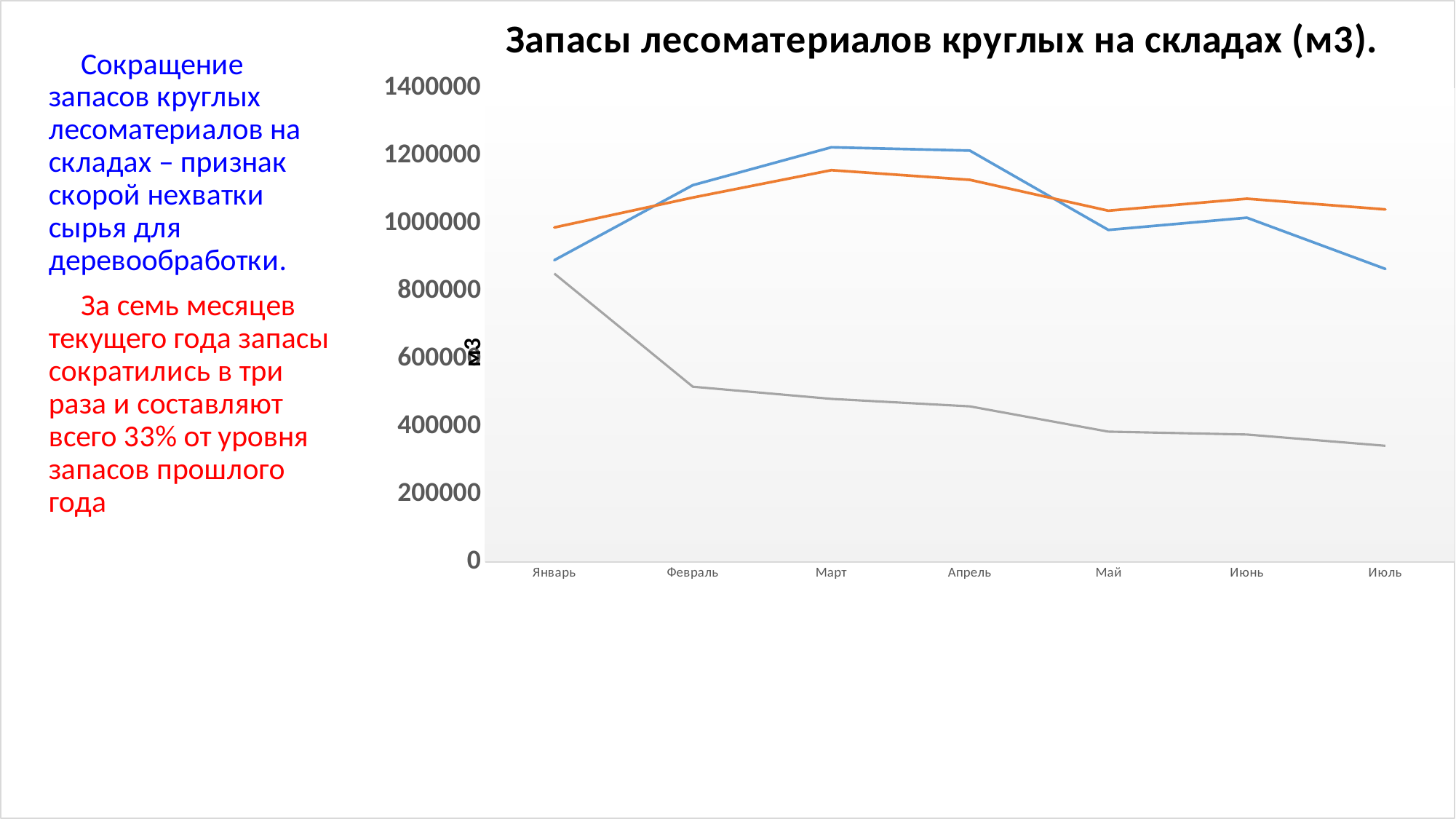

### Chart: Запасы лесоматериалов круглых на складах (м3).

| Category | Остатки лесоматериалов круглых на складах (м3) 2021 год. | Остатки лесоматериалов круглых на складах (м3) 2022 год. | Остатки лесоматериалов круглых на складах (м3) 2023 год. |
|---|---|---|---|
| Январь | 891693.6349999999 | 988509.533 | 852321.0 |
| Февраль | 1113416.8730000001 | 1076740.185 | 517975.0 |
| Март | 1225293.921 | 1157692.445 | 482067.0 |
| Апрель | 1215553.0 | 1129206.0 | 460018.0 |
| Май | 981075.0 | 1037986.0 | 385236.0 |
| Июнь | 1017313.0 | 1073320.0 | 376820.0 |
| Июль | 866023.0 | 1041774.0 | 343449.0 |
#